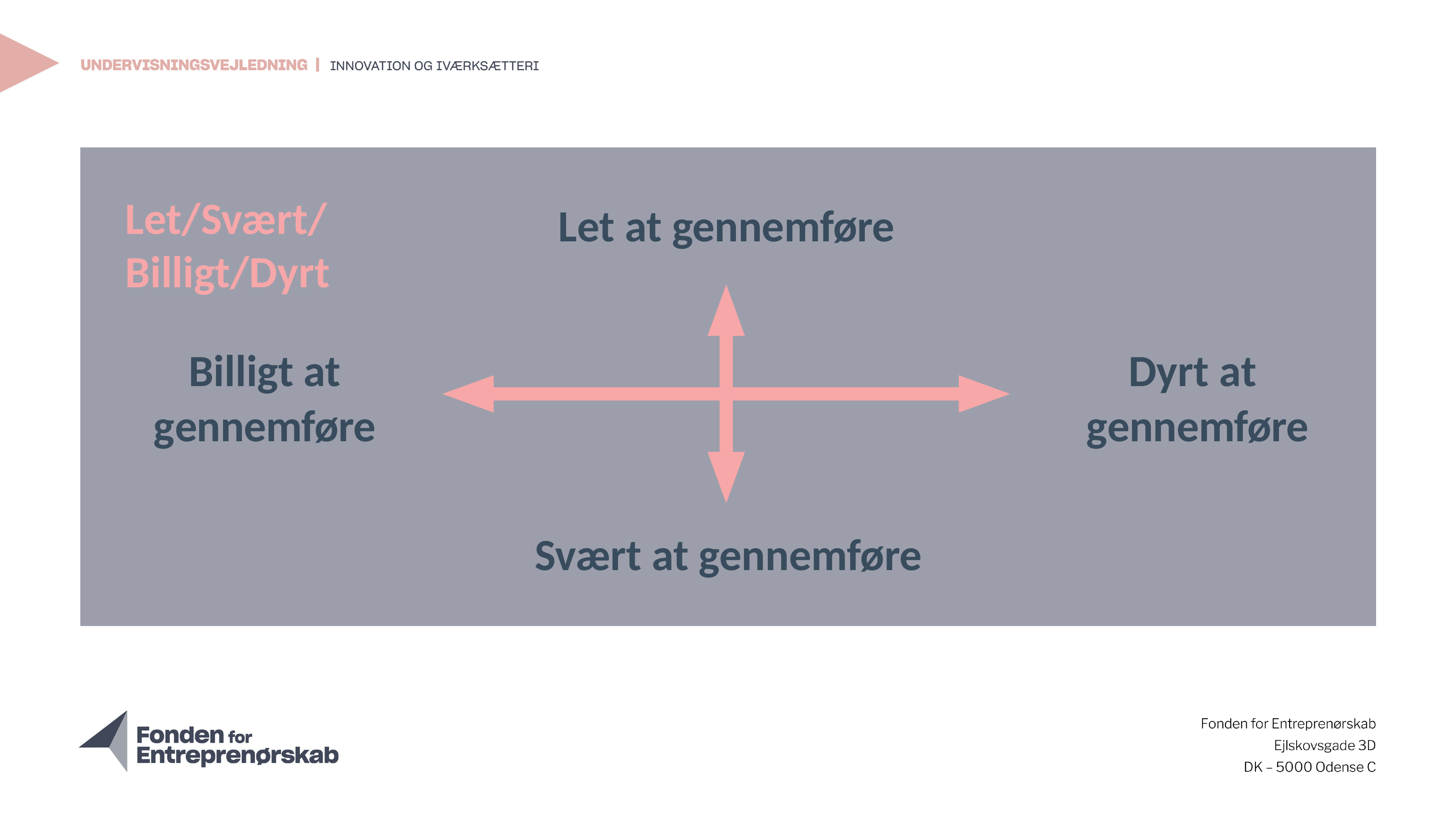

Let/Svært/
Billigt/Dyrt
# Let at gennemføre
Billigt at
gennemføre
Dyrt at
gennemføre
Svært at gennemføre